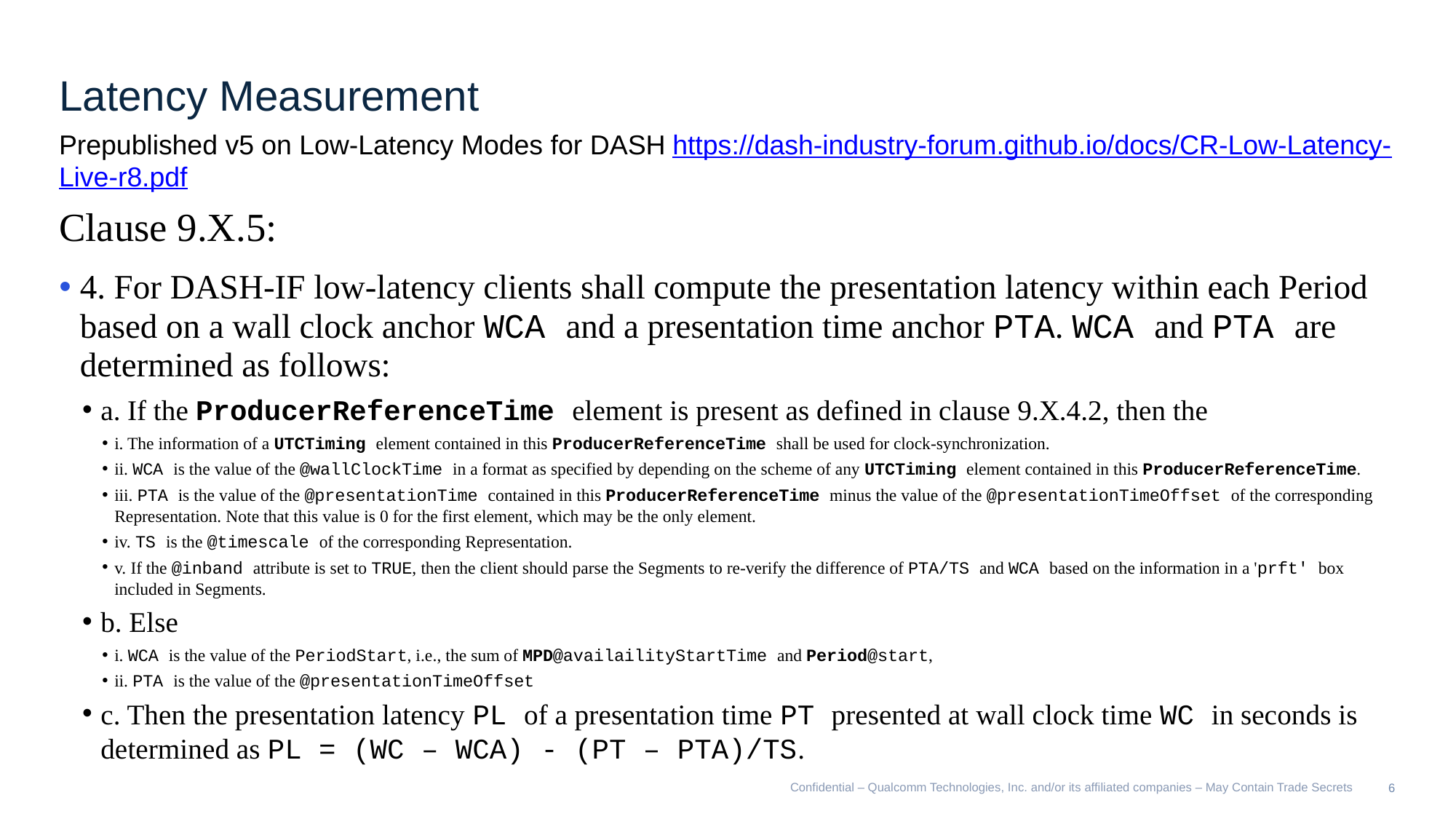

# Latency Measurement
Prepublished v5 on Low-Latency Modes for DASH https://dash-industry-forum.github.io/docs/CR-Low-Latency-Live-r8.pdf
Clause 9.X.5:
4. For DASH-IF low-latency clients shall compute the presentation latency within each Period based on a wall clock anchor WCA and a presentation time anchor PTA. WCA and PTA are determined as follows:
a. If the ProducerReferenceTime element is present as defined in clause 9.X.4.2, then the
i. The information of a UTCTiming element contained in this ProducerReferenceTime shall be used for clock-synchronization.
ii. WCA is the value of the @wallClockTime in a format as specified by depending on the scheme of any UTCTiming element contained in this ProducerReferenceTime.
iii. PTA is the value of the @presentationTime contained in this ProducerReferenceTime minus the value of the @presentationTimeOffset of the corresponding Representation. Note that this value is 0 for the first element, which may be the only element.
iv. TS is the @timescale of the corresponding Representation.
v. If the @inband attribute is set to TRUE, then the client should parse the Segments to re-verify the difference of PTA/TS and WCA based on the information in a 'prft' box included in Segments.
b. Else
i. WCA is the value of the PeriodStart, i.e., the sum of MPD@availailityStartTime and Period@start,
ii. PTA is the value of the @presentationTimeOffset
c. Then the presentation latency PL of a presentation time PT presented at wall clock time WC in seconds is determined as PL = (WC – WCA) - (PT – PTA)/TS.